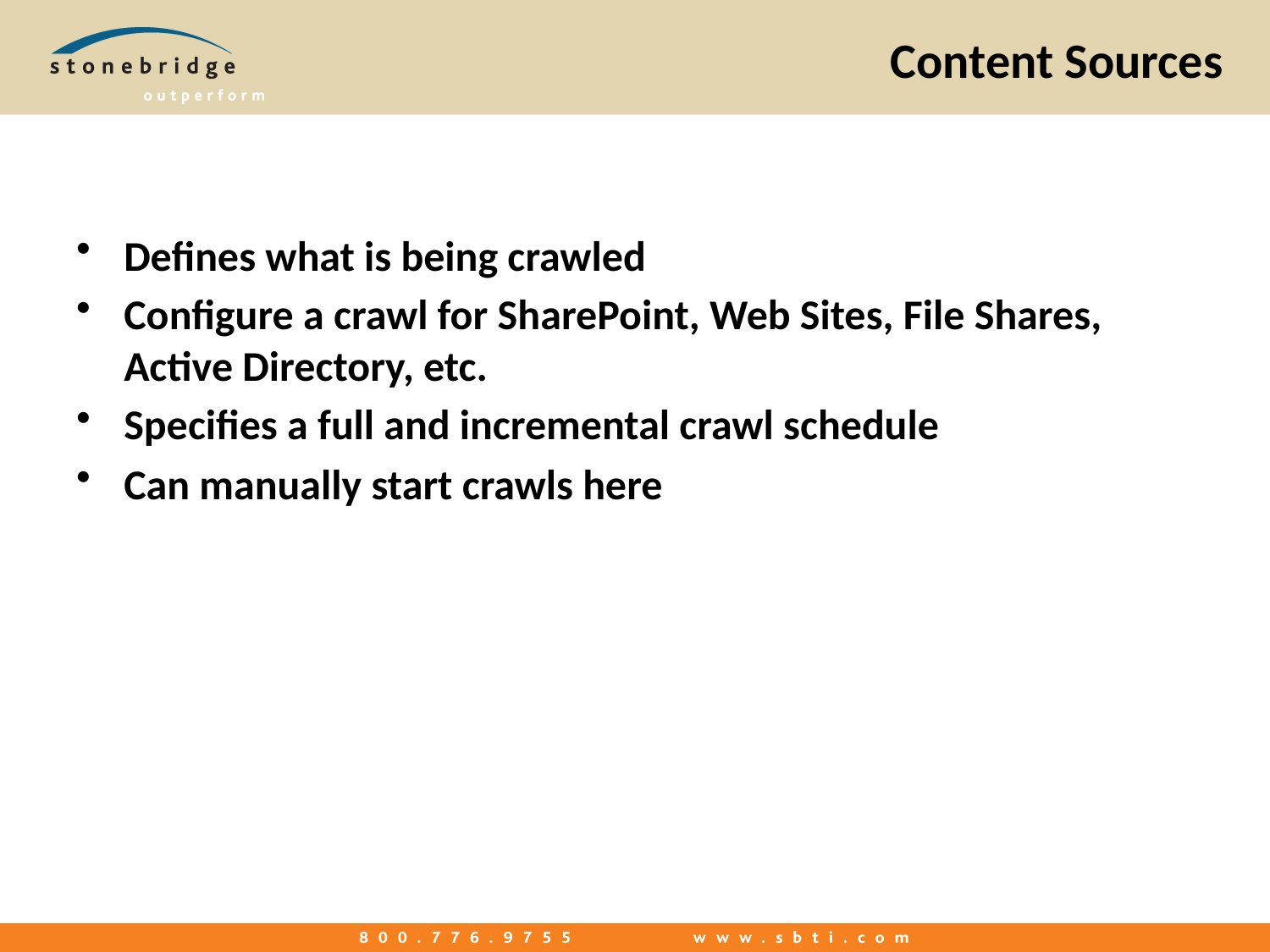

# Content Sources
Defines what is being crawled
Configure a crawl for SharePoint, Web Sites, File Shares, Active Directory, etc.
Specifies a full and incremental crawl schedule
Can manually start crawls here